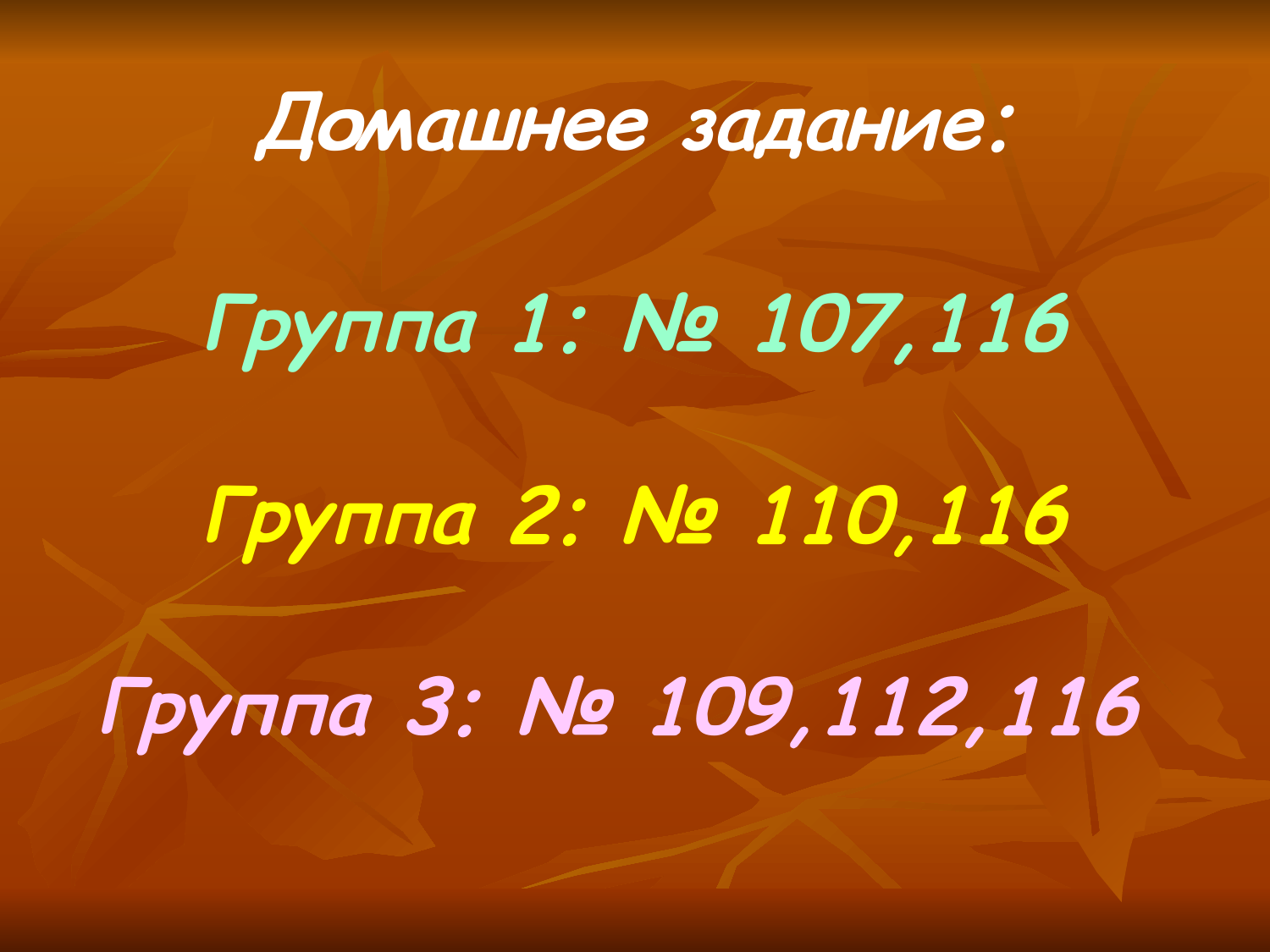

# Домашнее задание:
Группа 1: № 107,116

Группа 2: № 110,116

Группа 3: № 109,112,116